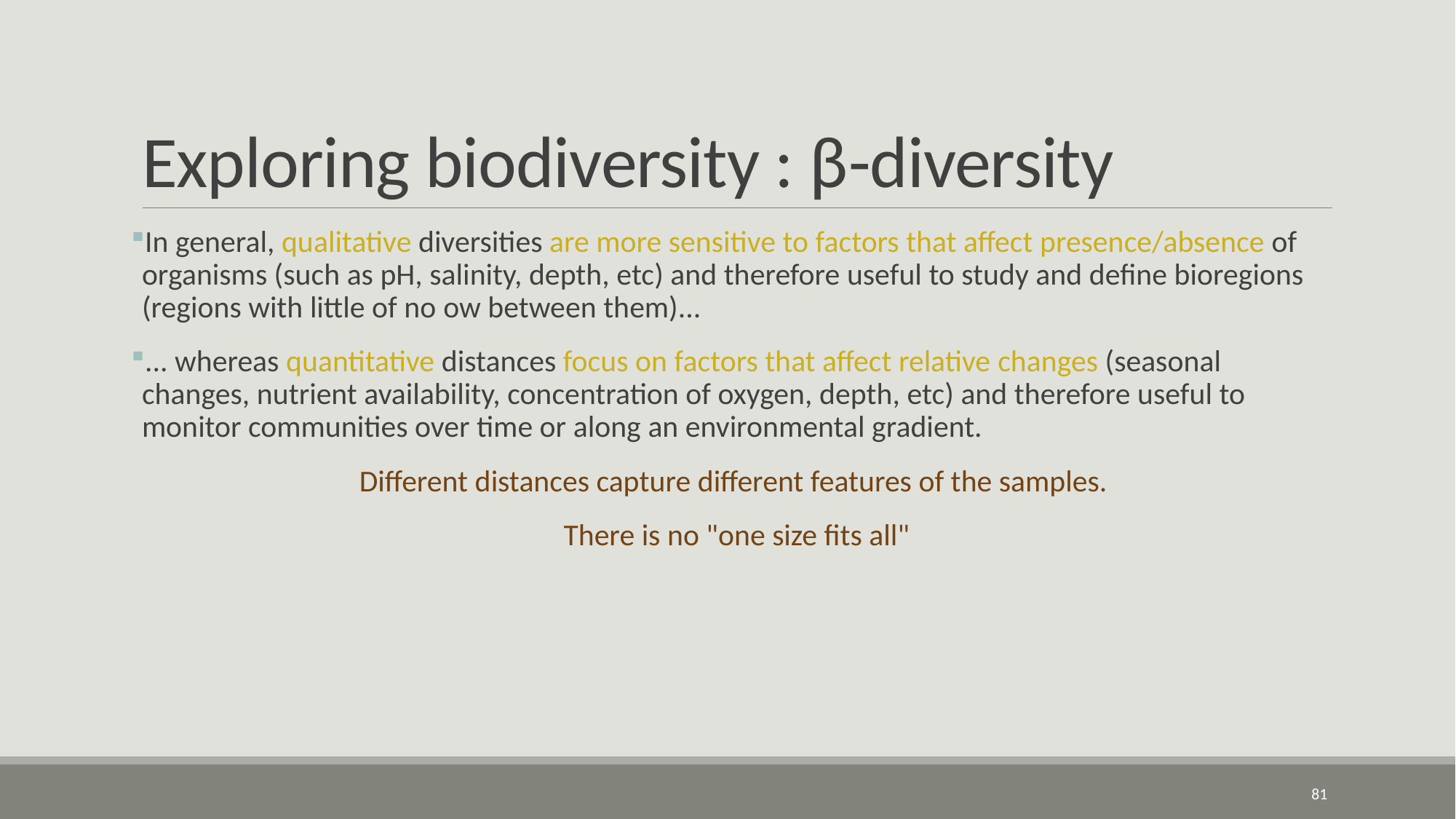

# Exploring biodiversity : β-diversity
In general, qualitative diversities are more sensitive to factors that affect presence/absence of organisms (such as pH, salinity, depth, etc) and therefore useful to study and define bioregions (regions with little of no ow between them)...
... whereas quantitative distances focus on factors that affect relative changes (seasonal changes, nutrient availability, concentration of oxygen, depth, etc) and therefore useful to monitor communities over time or along an environmental gradient.
Different distances capture different features of the samples.
There is no "one size fits all"
81